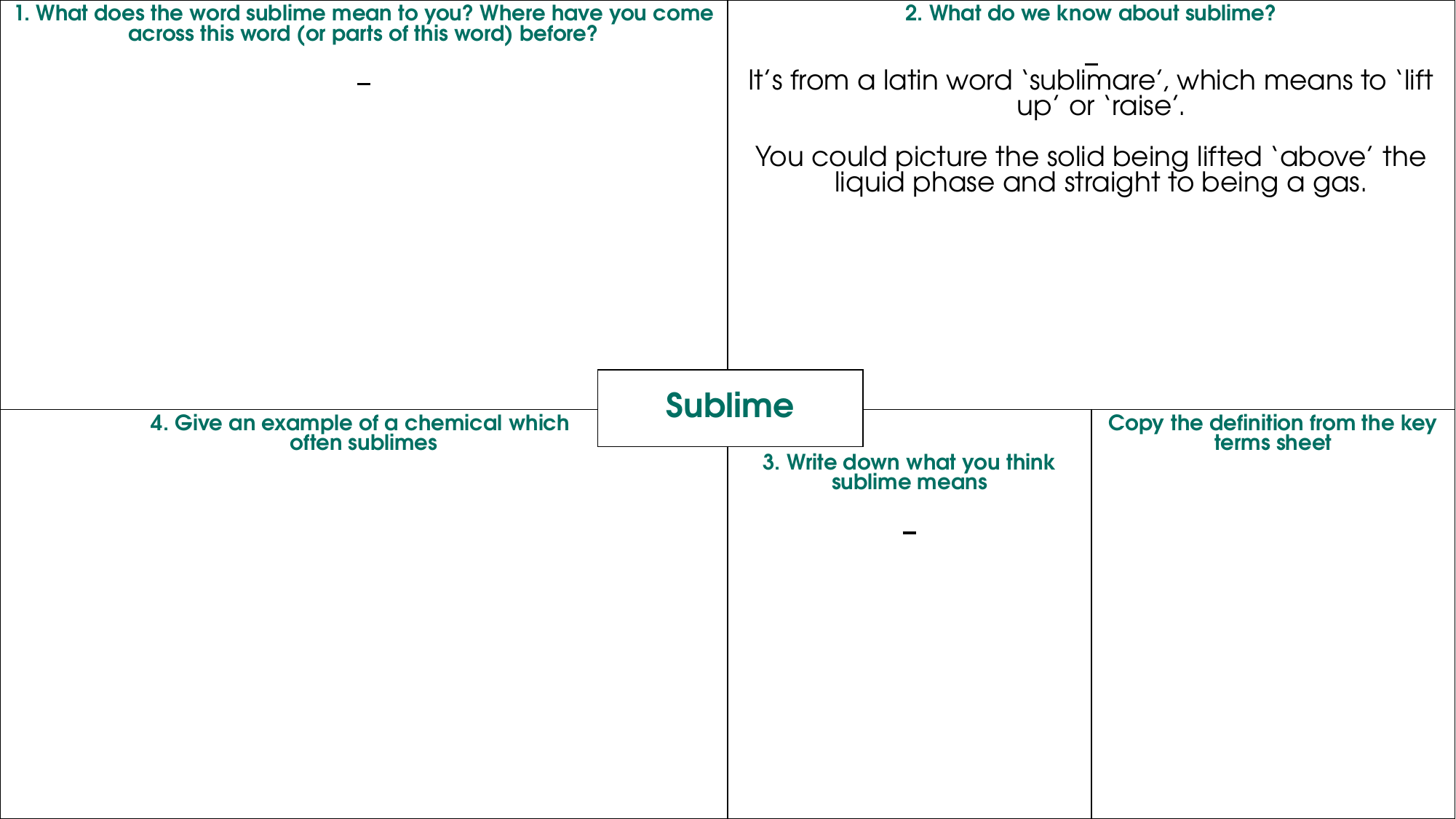

| 1. What does the word sublime mean to you? Where have you come across this word (or parts of this word) before? | 2. What do we know about sublime? It’s from a latin word ‘sublimare’, which means to ‘lift up’ or ‘raise’. You could picture the solid being lifted ‘above’ the liquid phase and straight to being a gas. |  |
| --- | --- | --- |
| 4. Give an example of a chemical which often sublimes | 3. Write down what you think sublime means | Copy the definition from the key terms sheet |
| Sublime |
| --- |